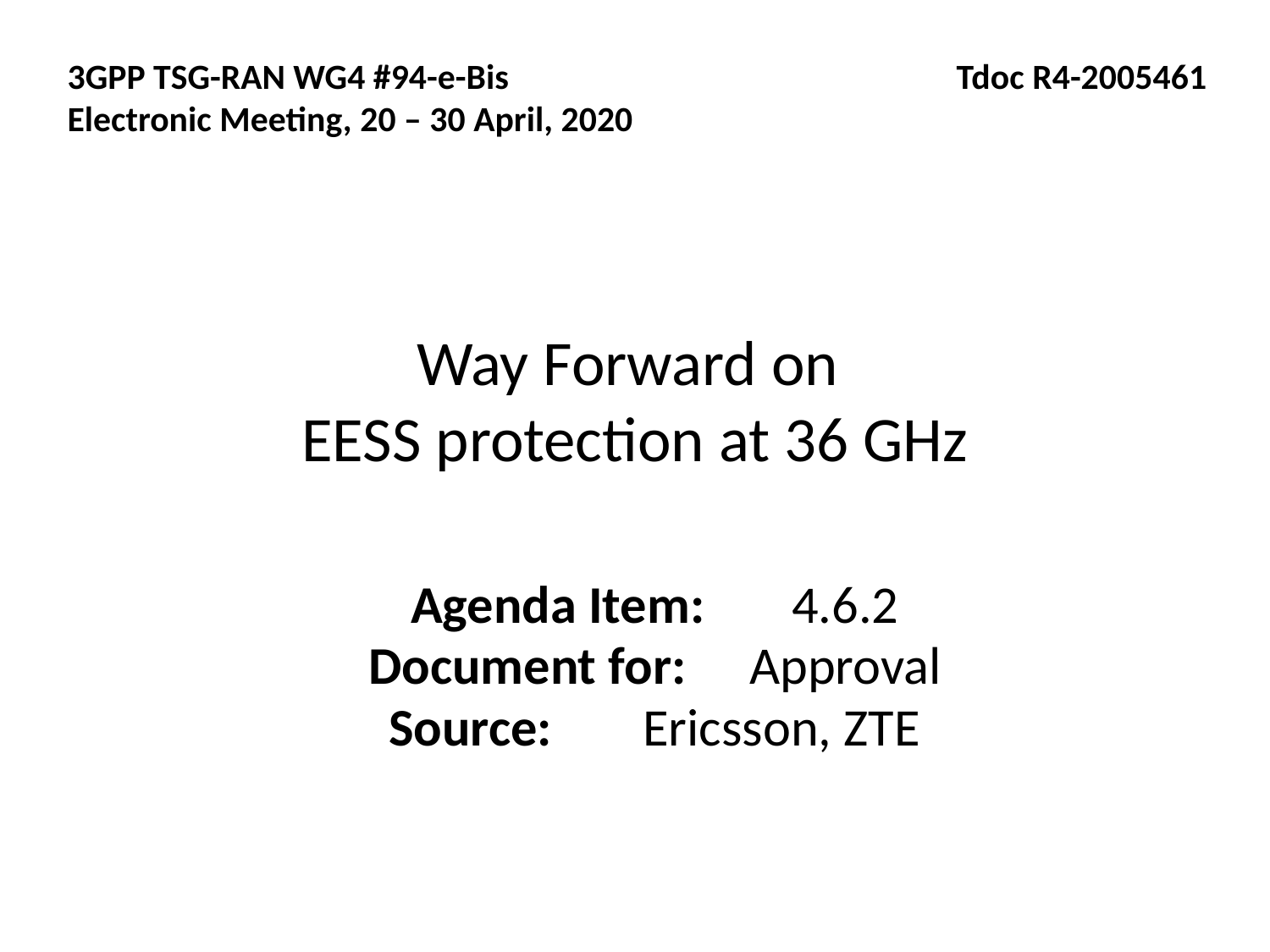

3GPP TSG-RAN WG4 #94-e-Bis				Tdoc R4-2005461
Electronic Meeting, 20 – 30 April, 2020
# Way Forward on EESS protection at 36 GHz
Agenda Item:	4.6.2
Document for:	Approval
Source: 	Ericsson, ZTE